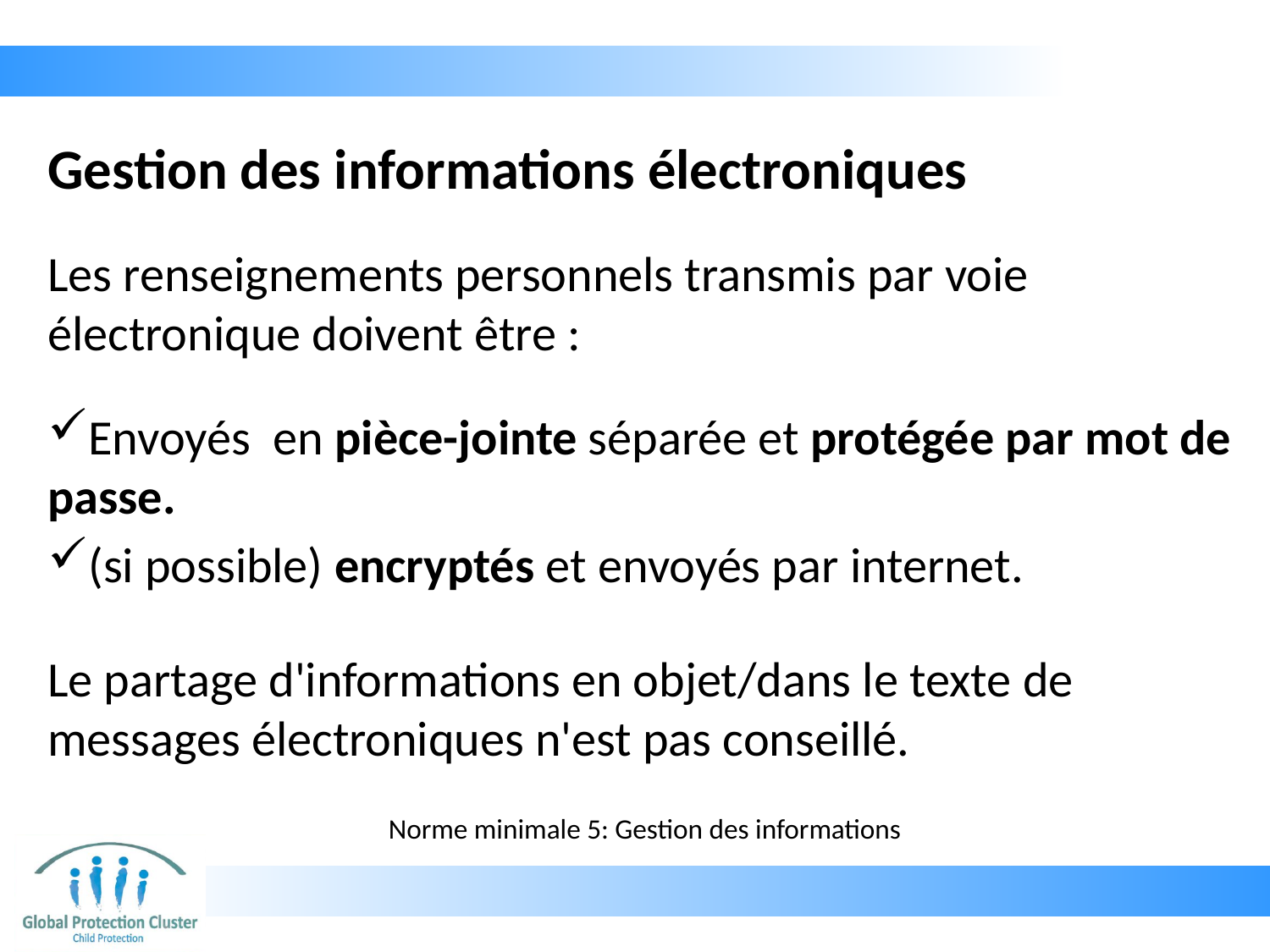

# Gestion des informations électroniques
Les renseignements personnels transmis par voie électronique doivent être :

Envoyés  en pièce-jointe séparée et protégée par mot de passe.
(si possible) encryptés et envoyés par internet.

Le partage d'informations en objet/dans le texte de messages électroniques n'est pas conseillé.

Norme minimale 5: Gestion des informations